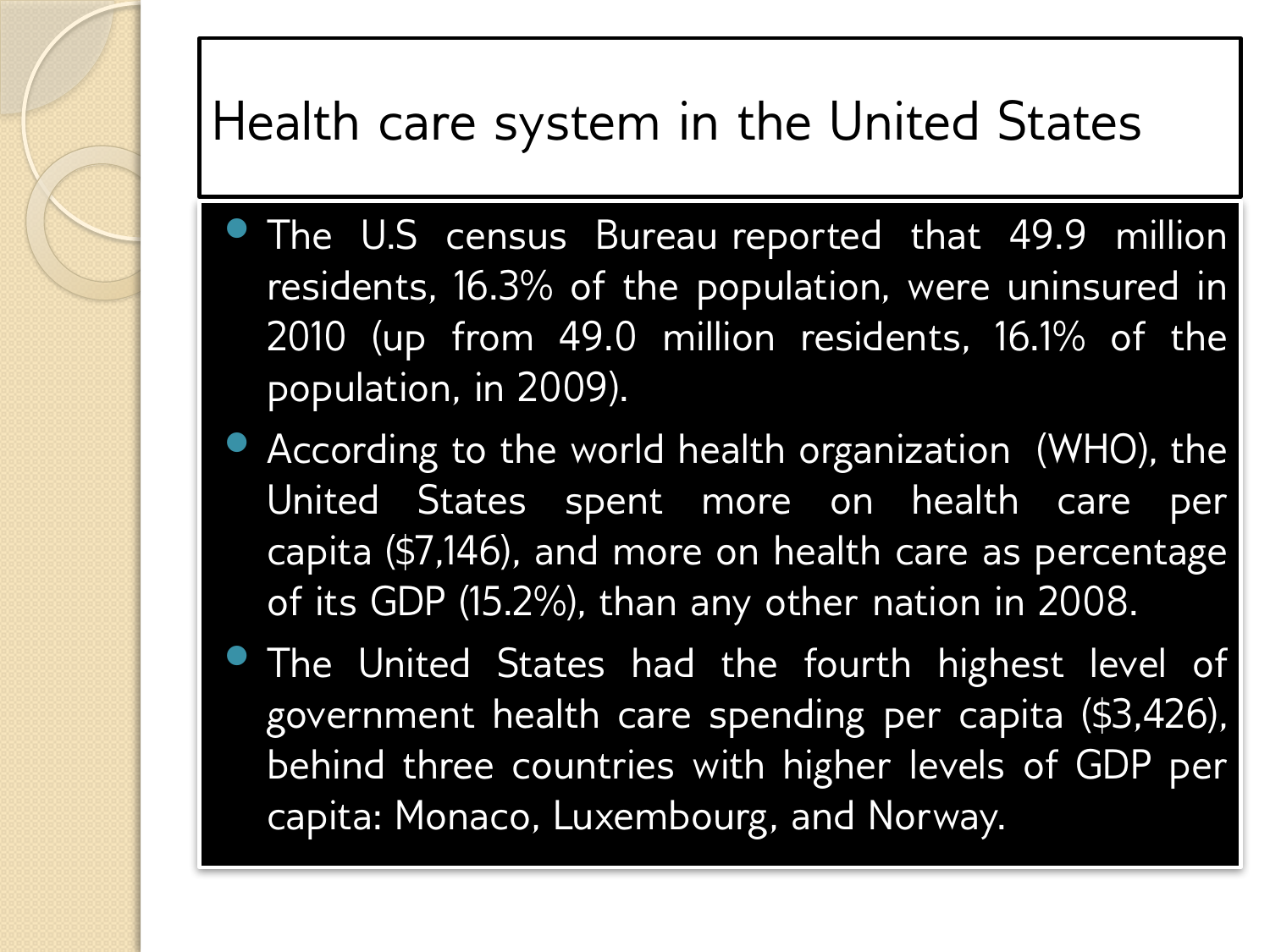

# Health care system in the United States
The U.S census Bureau reported that 49.9 million residents, 16.3% of the population, were uninsured in 2010 (up from 49.0 million residents, 16.1% of the population, in 2009).
According to the world health organization  (WHO), the United States spent more on health care per capita ($7,146), and more on health care as percentage of its GDP (15.2%), than any other nation in 2008.
The United States had the fourth highest level of government health care spending per capita ($3,426), behind three countries with higher levels of GDP per capita: Monaco, Luxembourg, and Norway.